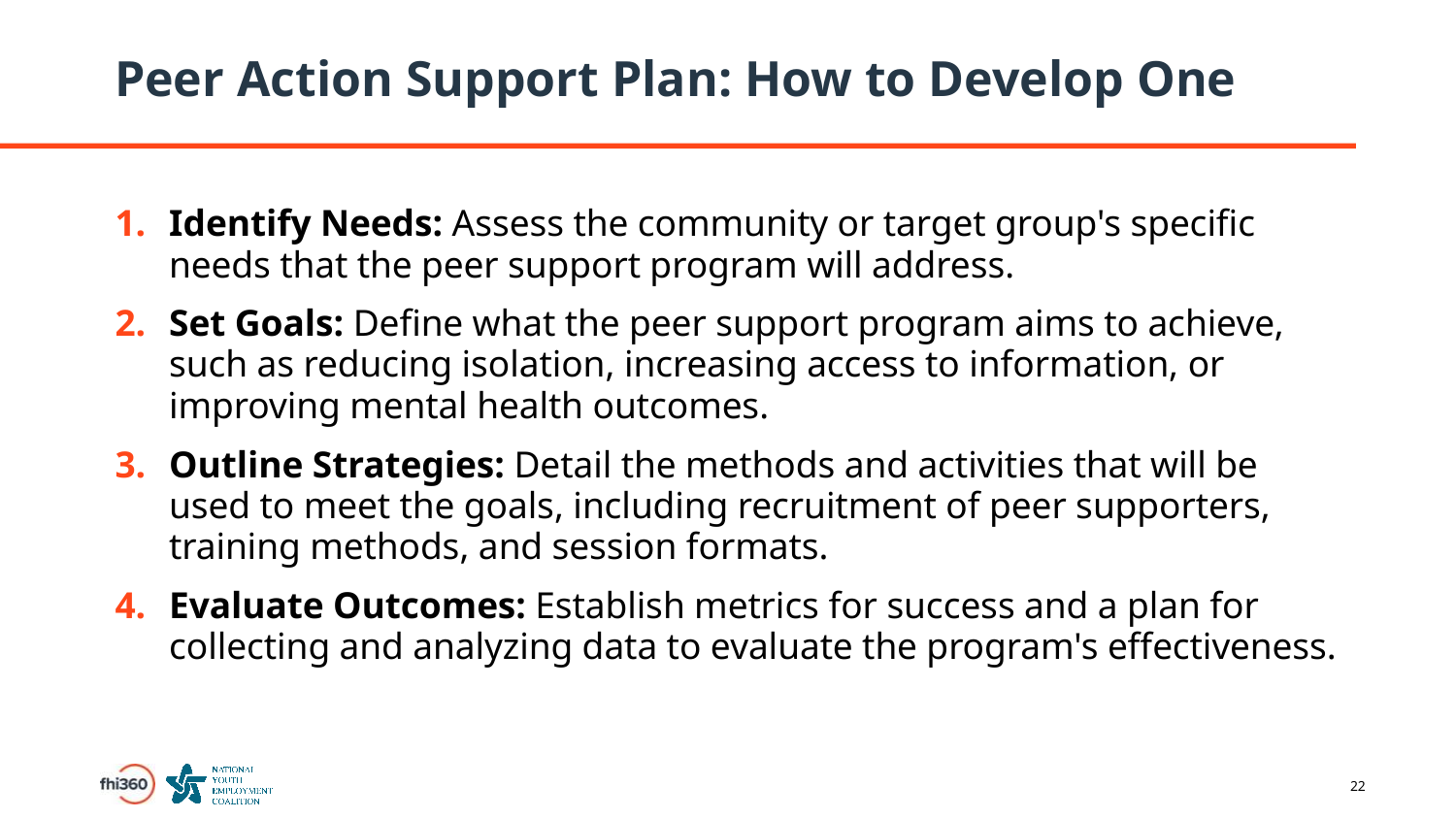

# Peer Action Support Plan: How to Develop One
Identify Needs: Assess the community or target group's specific needs that the peer support program will address.
Set Goals: Define what the peer support program aims to achieve, such as reducing isolation, increasing access to information, or improving mental health outcomes.
Outline Strategies: Detail the methods and activities that will be used to meet the goals, including recruitment of peer supporters, training methods, and session formats.
Evaluate Outcomes: Establish metrics for success and a plan for collecting and analyzing data to evaluate the program's effectiveness.